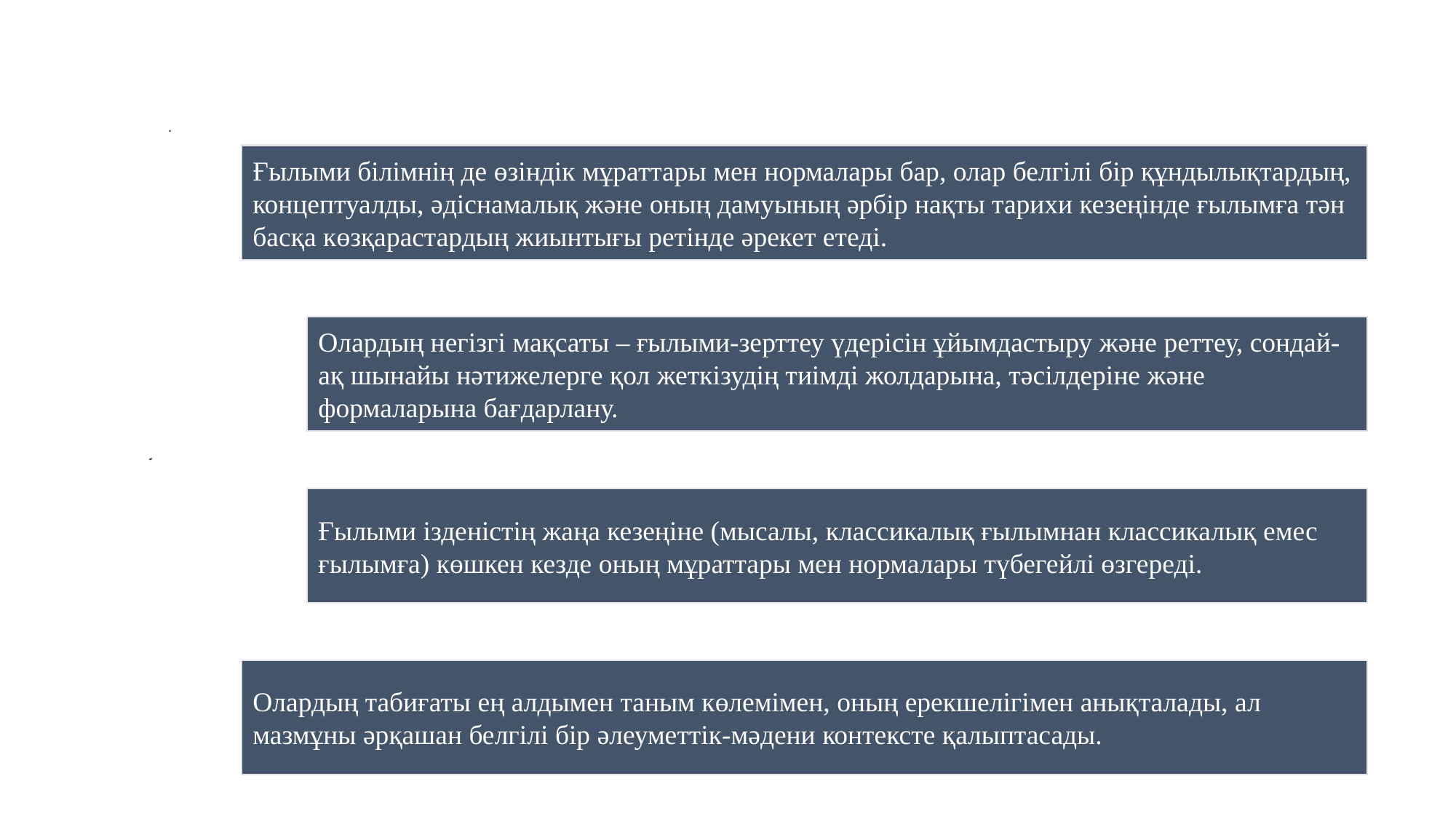

Ғылыми білімнің де өзіндік мұраттары мен нормалары бар, олар белгілі бір құндылықтардың, концептуалды, әдіснамалық және оның дамуының әрбір нақты тарихи кезеңінде ғылымға тән басқа көзқарастардың жиынтығы ретінде әрекет етеді.
Олардың негізгі мақсаты – ғылыми-зерттеу үдерісін ұйымдастыру және реттеу, сондай-ақ шынайы нәтижелерге қол жеткізудің тиімді жолдарына, тәсілдеріне және формаларына бағдарлану.
Ғылыми ізденістің жаңа кезеңіне (мысалы, классикалық ғылымнан классикалық емес ғылымға) көшкен кезде оның мұраттары мен нормалары түбегейлі өзгереді.
Олардың табиғаты ең алдымен таным көлемімен, оның ерекшелігімен анықталады, ал мазмұны әрқашан белгілі бір әлеуметтік-мәдени контексте қалыптасады.